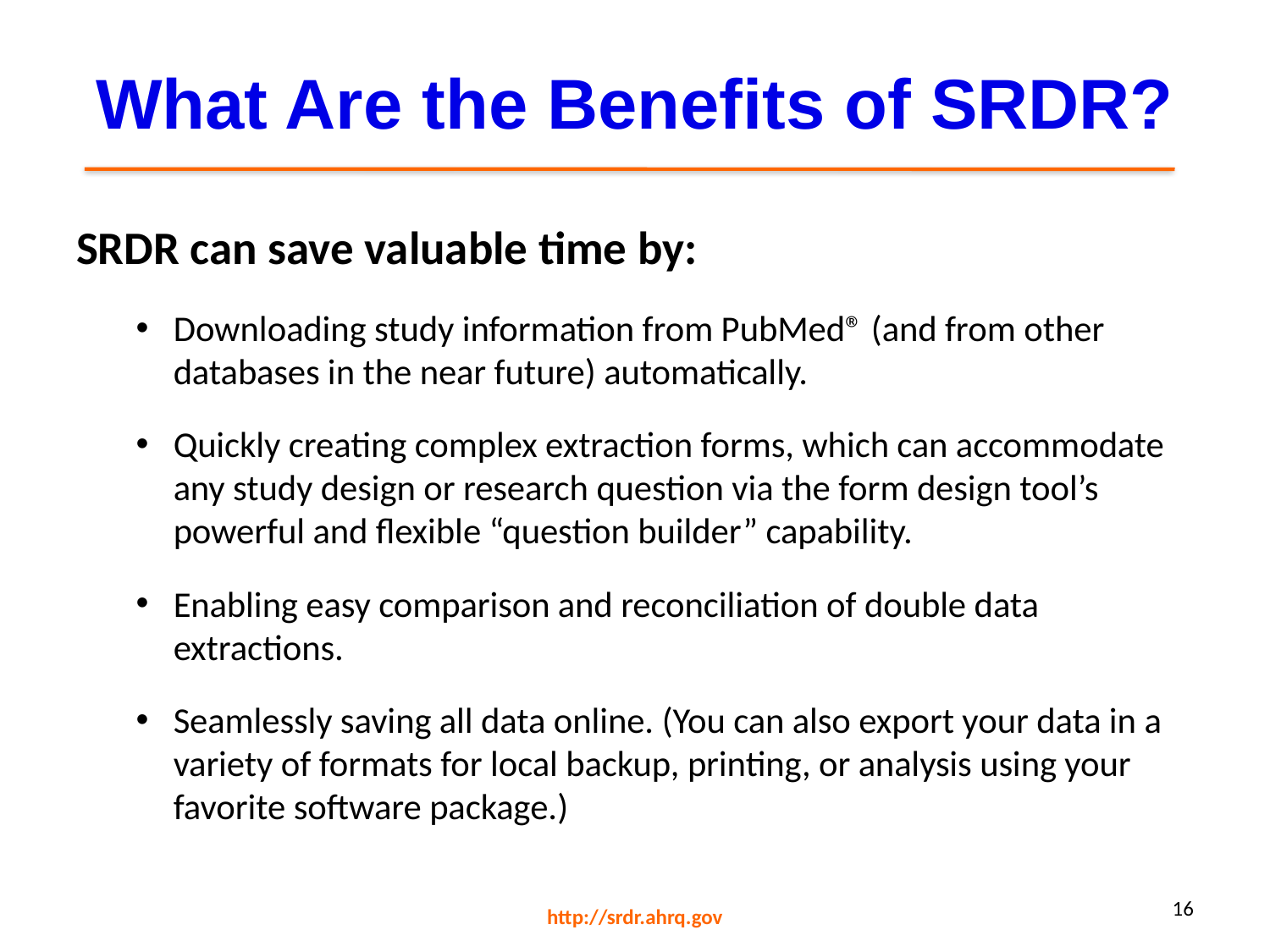

# What Are the Benefits of SRDR?
SRDR can save valuable time by:

Downloading study information from PubMed® (and from other databases in the near future) automatically.

Quickly creating complex extraction forms, which can accommodate any study design or research question via the form design tool’s powerful and flexible “question builder” capability.

Enabling easy comparison and reconciliation of double data extractions.

Seamlessly saving all data online. (You can also export your data in a variety of formats for local backup, printing, or analysis using your favorite software package.)

16
http://srdr.ahrq.gov